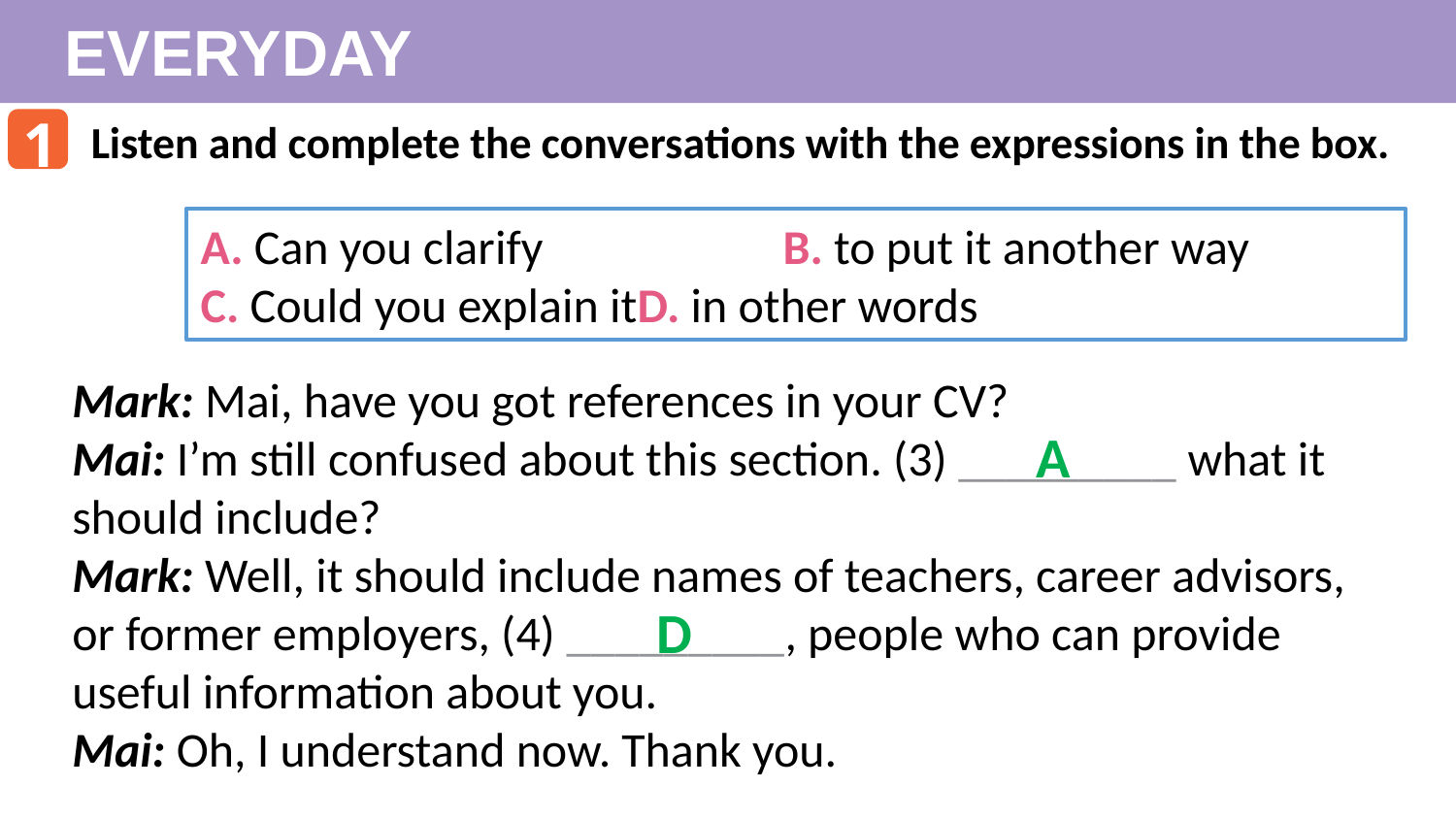

EVERYDAY ENGLISH
1
Listen and complete the conversations with the expressions in the box.

A. Can you clarify		B. to put it another way
C. Could you explain it	D. in other words
Mark: Mai, have you got references in your CV?
Mai: I’m still confused about this section. (3) _________ what it should include?
Mark: Well, it should include names of teachers, career advisors, or former employers, (4) _________, people who can provide useful information about you.
Mai: Oh, I understand now. Thank you.
A
D